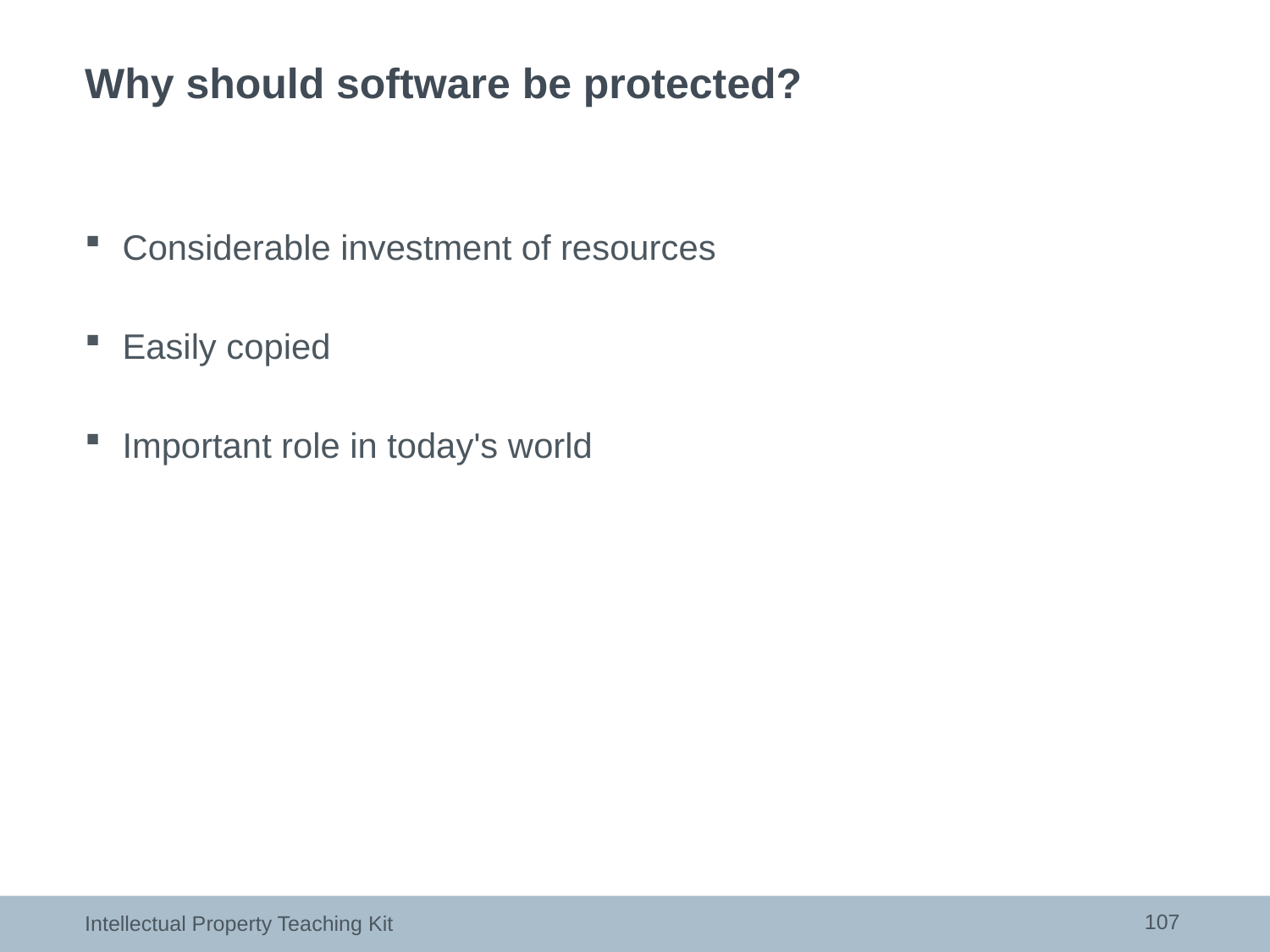

# Why should software be protected?
Considerable investment of resources

Easily copied

Important role in today's world
107
Intellectual Property Teaching Kit